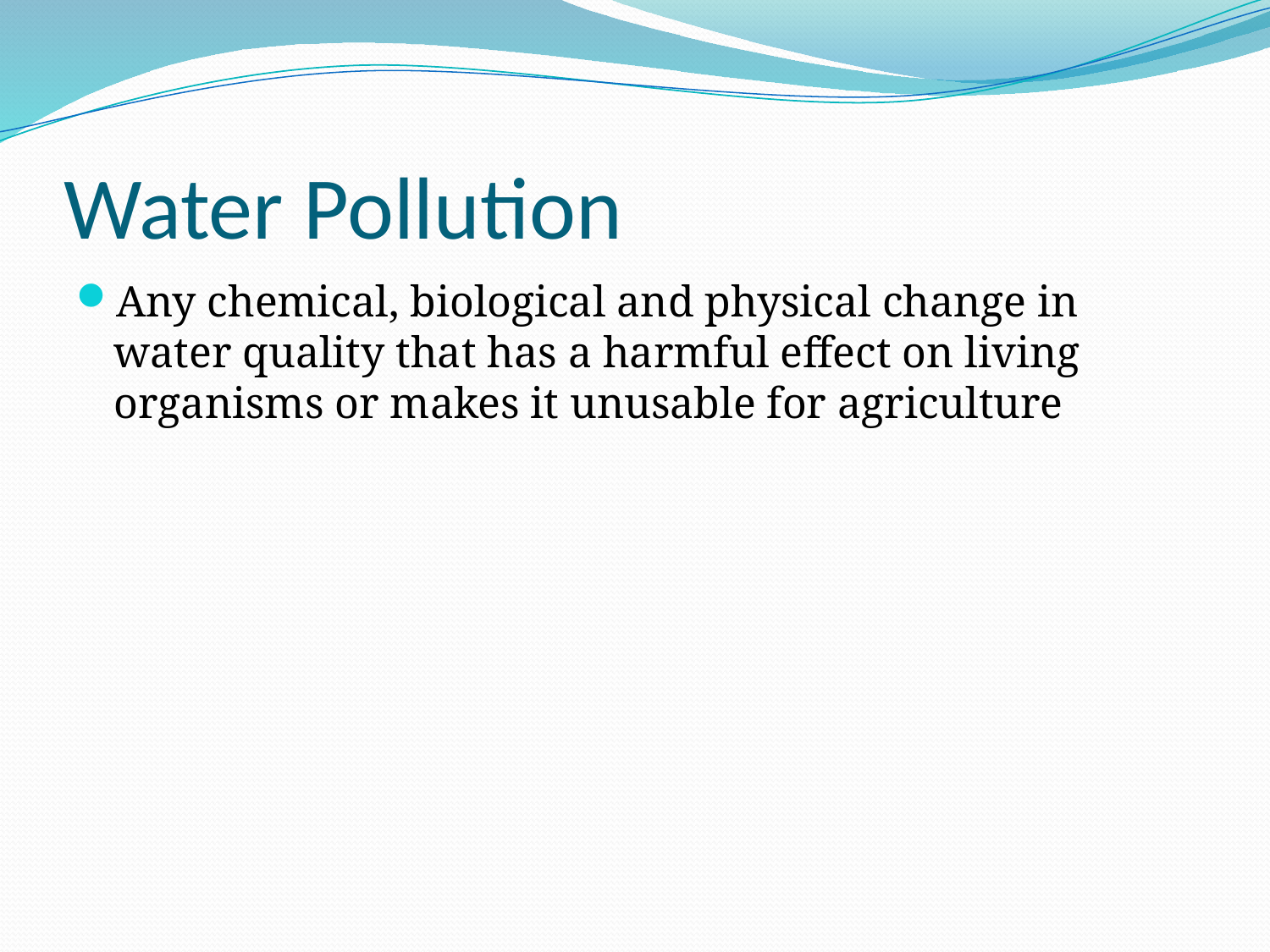

# Water Pollution
Any chemical, biological and physical change in water quality that has a harmful effect on living organisms or makes it unusable for agriculture